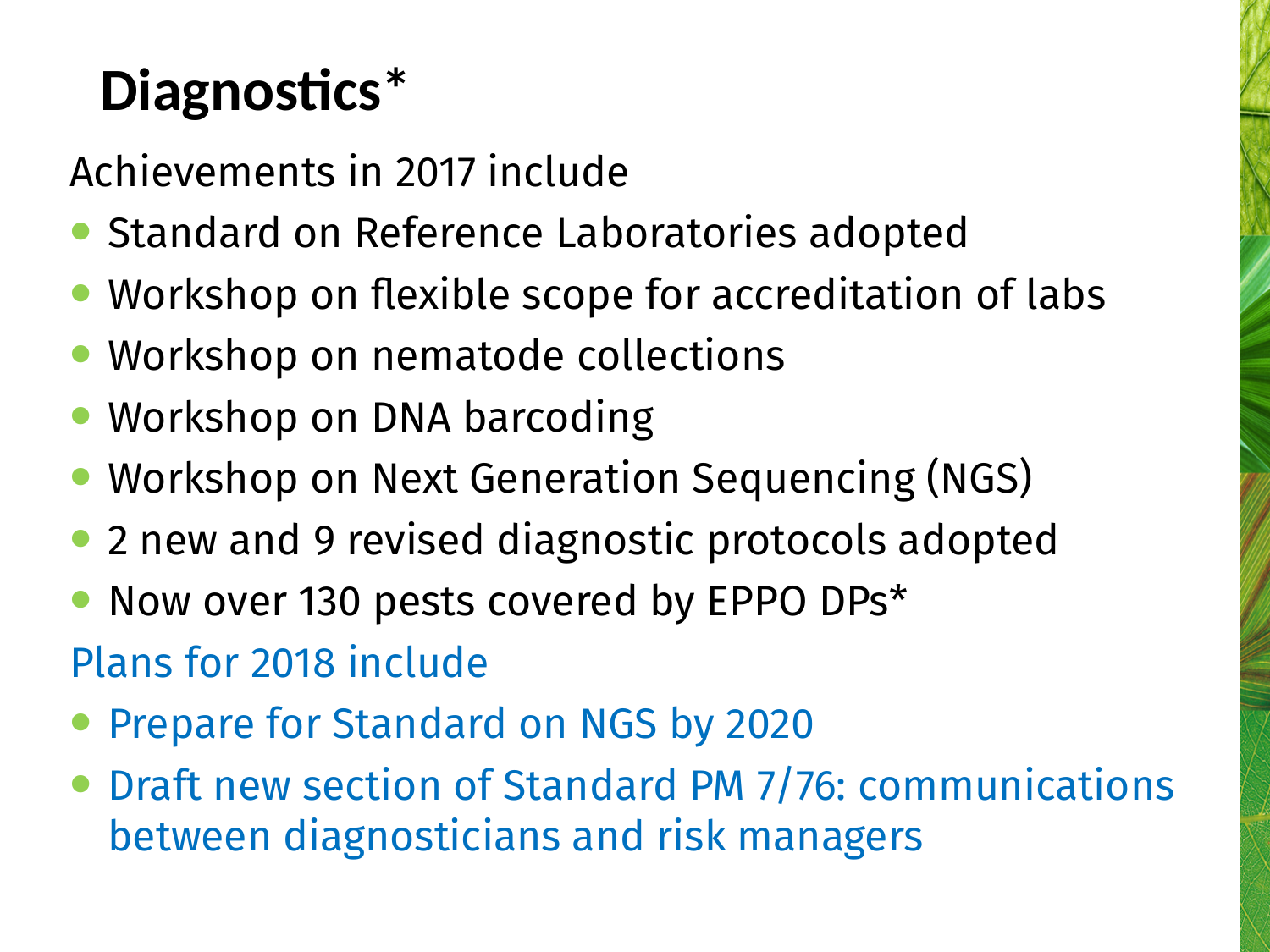

# Diagnostics*
Achievements in 2017 include
Standard on Reference Laboratories adopted
Workshop on flexible scope for accreditation of labs
Workshop on nematode collections
Workshop on DNA barcoding
Workshop on Next Generation Sequencing (NGS)
2 new and 9 revised diagnostic protocols adopted
Now over 130 pests covered by EPPO DPs*
Plans for 2018 include
Prepare for Standard on NGS by 2020
Draft new section of Standard PM 7/76: communications between diagnosticians and risk managers